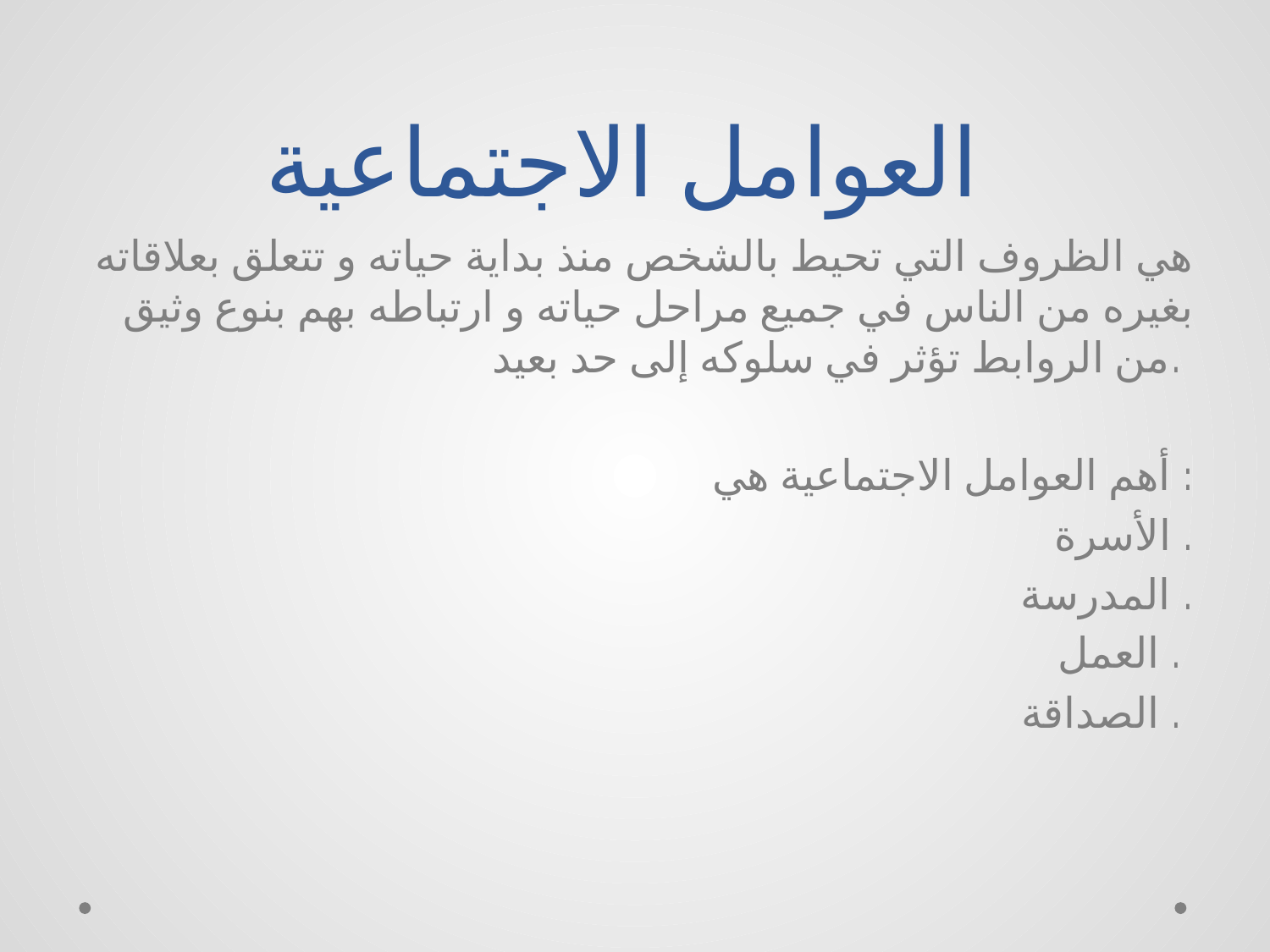

# العوامل الاجتماعية
هي الظروف التي تحيط بالشخص منذ بداية حياته و تتعلق بعلاقاته بغيره من الناس في جميع مراحل حياته و ارتباطه بهم بنوع وثيق من الروابط تؤثر في سلوكه إلى حد بعيد.

أهم العوامل الاجتماعية هي :
الأسرة .
المدرسة .
العمل .
الصداقة .